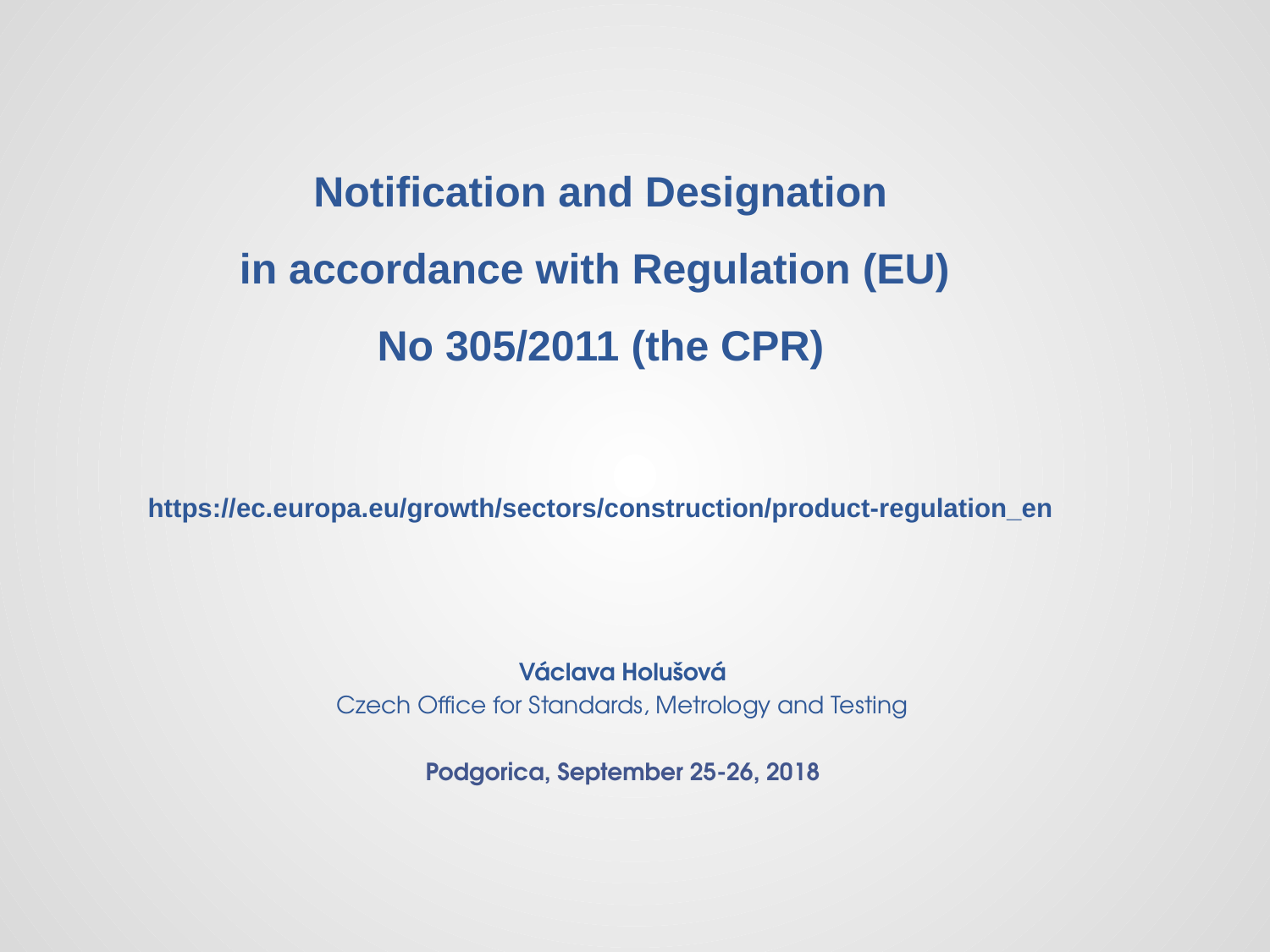

# Notification and Designation in accordance with Regulation (EU) No 305/2011 (the CPR) https://ec.europa.eu/growth/sectors/construction/product-regulation_en
Václava Holušová
Czech Office for Standards, Metrology and Testing

Podgorica, September 25-26, 2018